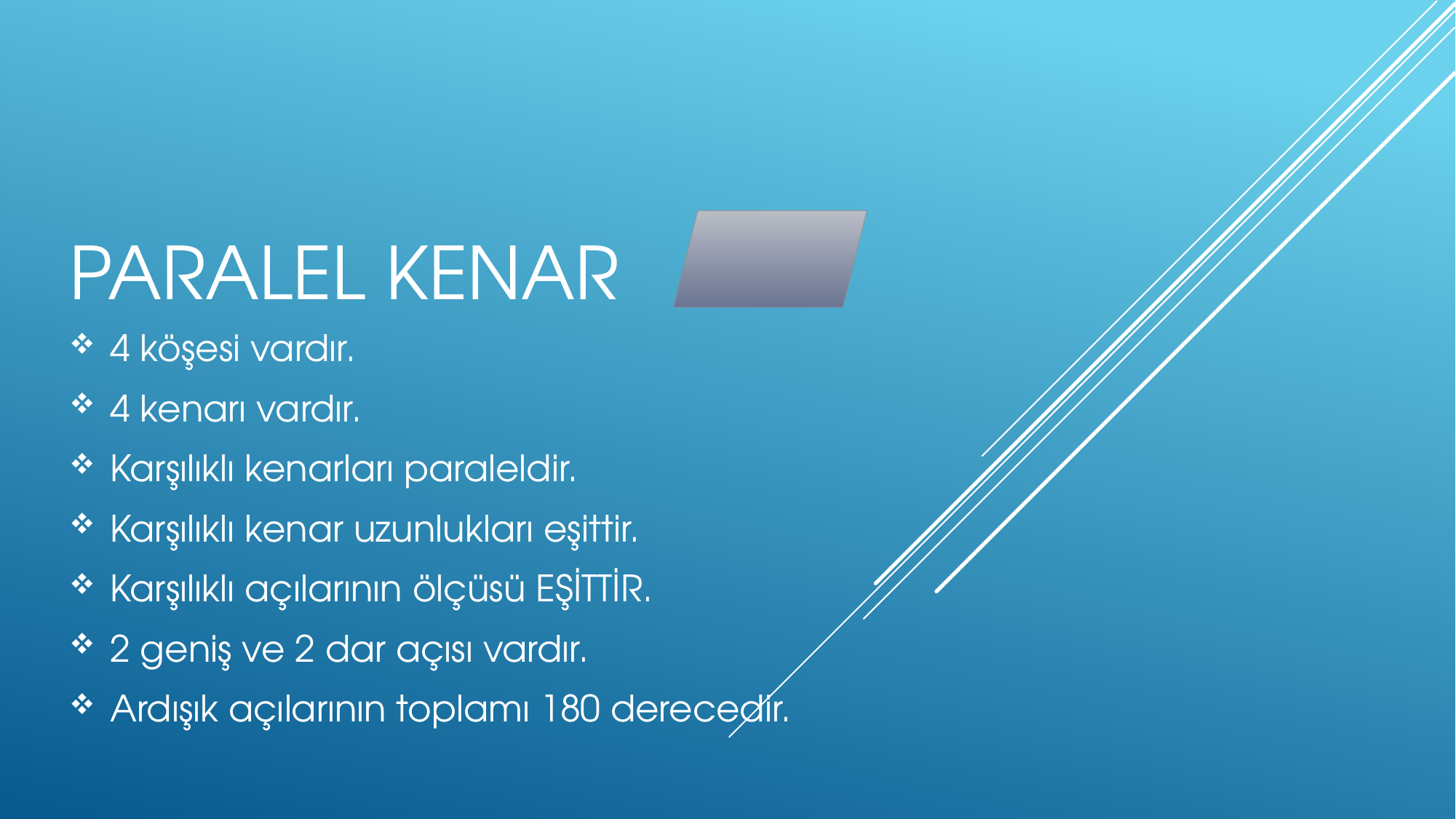

# Paralel kenar

4 köşesi vardır.
4 kenarı vardır.
Karşılıklı kenarları paraleldir.
Karşılıklı kenar uzunlukları eşittir.
Karşılıklı açılarının ölçüsü EŞİTTİR.
2 geniş ve 2 dar açısı vardır.
Ardışık açılarının toplamı 180 derecedir.